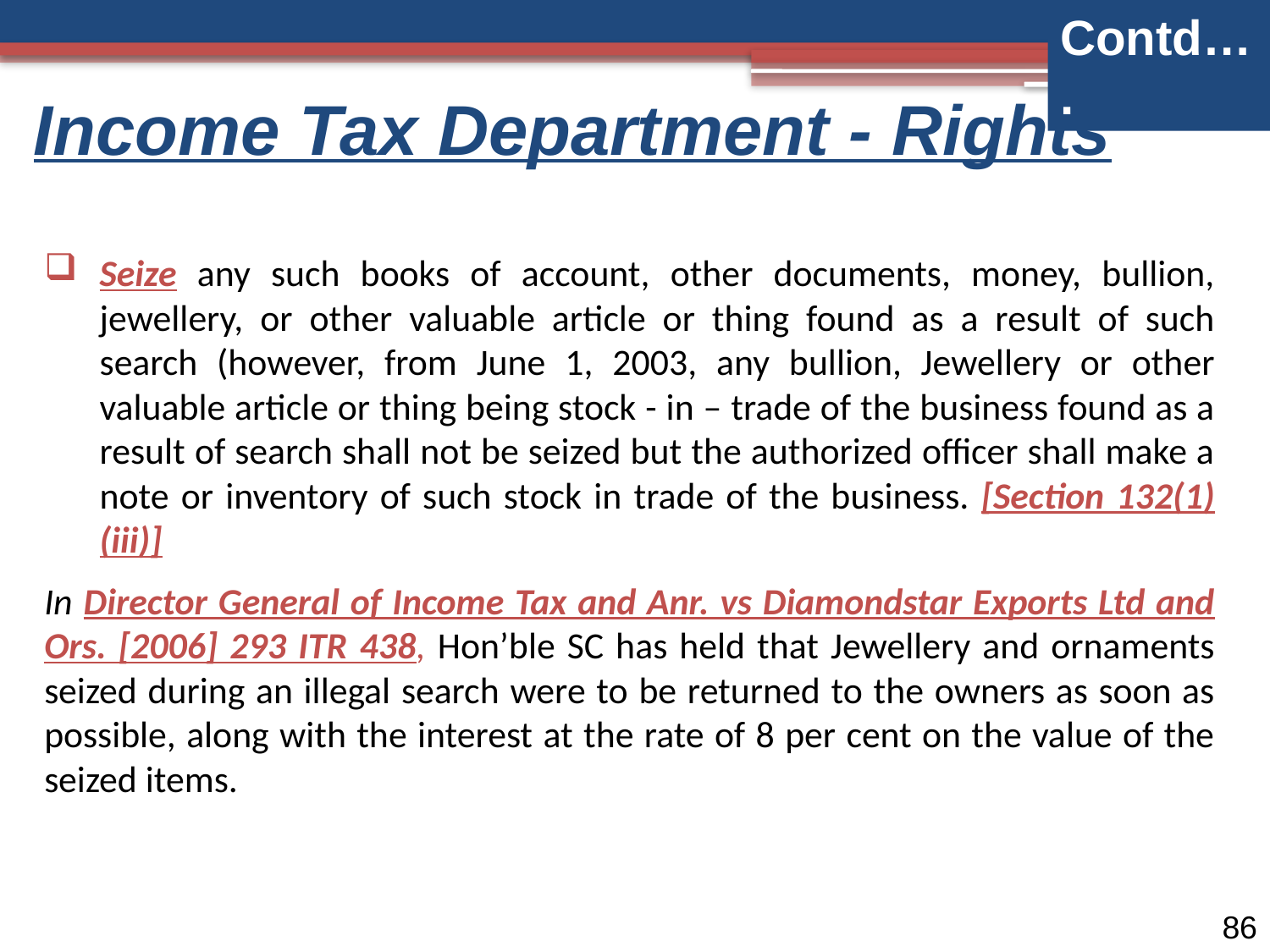

Contd….
# Income Tax Department - Rights
Seize any such books of account, other documents, money, bullion, jewellery, or other valuable article or thing found as a result of such search (however, from June 1, 2003, any bullion, Jewellery or other valuable article or thing being stock - in – trade of the business found as a result of search shall not be seized but the authorized officer shall make a note or inventory of such stock in trade of the business. [Section 132(1)(iii)]

In Director General of Income Tax and Anr. vs Diamondstar Exports Ltd and Ors. [2006] 293 ITR 438, Hon’ble SC has held that Jewellery and ornaments seized during an illegal search were to be returned to the owners as soon as possible, along with the interest at the rate of 8 per cent on the value of the seized items.
86